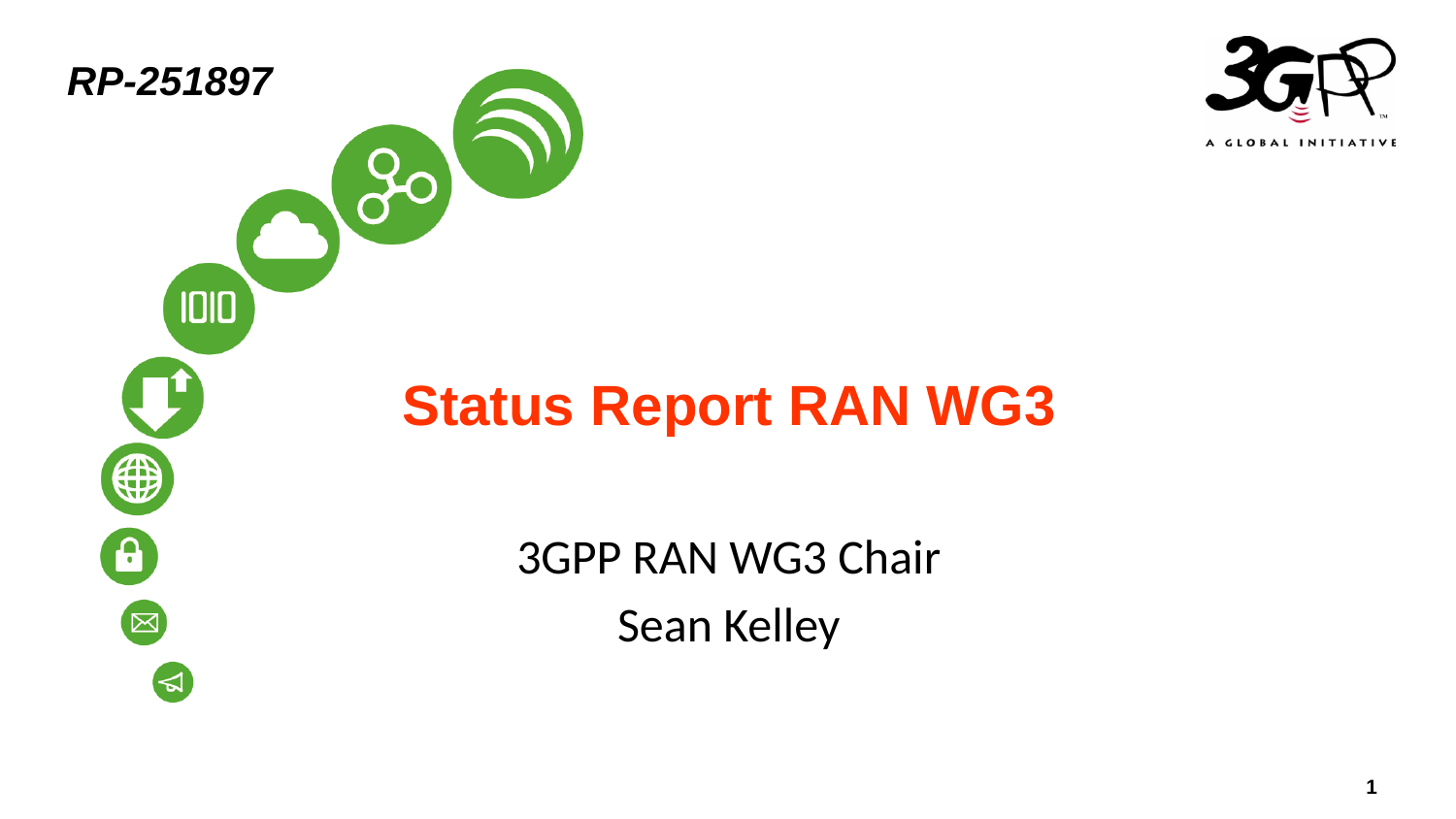

RP-251897
Status Report RAN WG3

3GPP RAN WG3 Chair
Sean Kelley